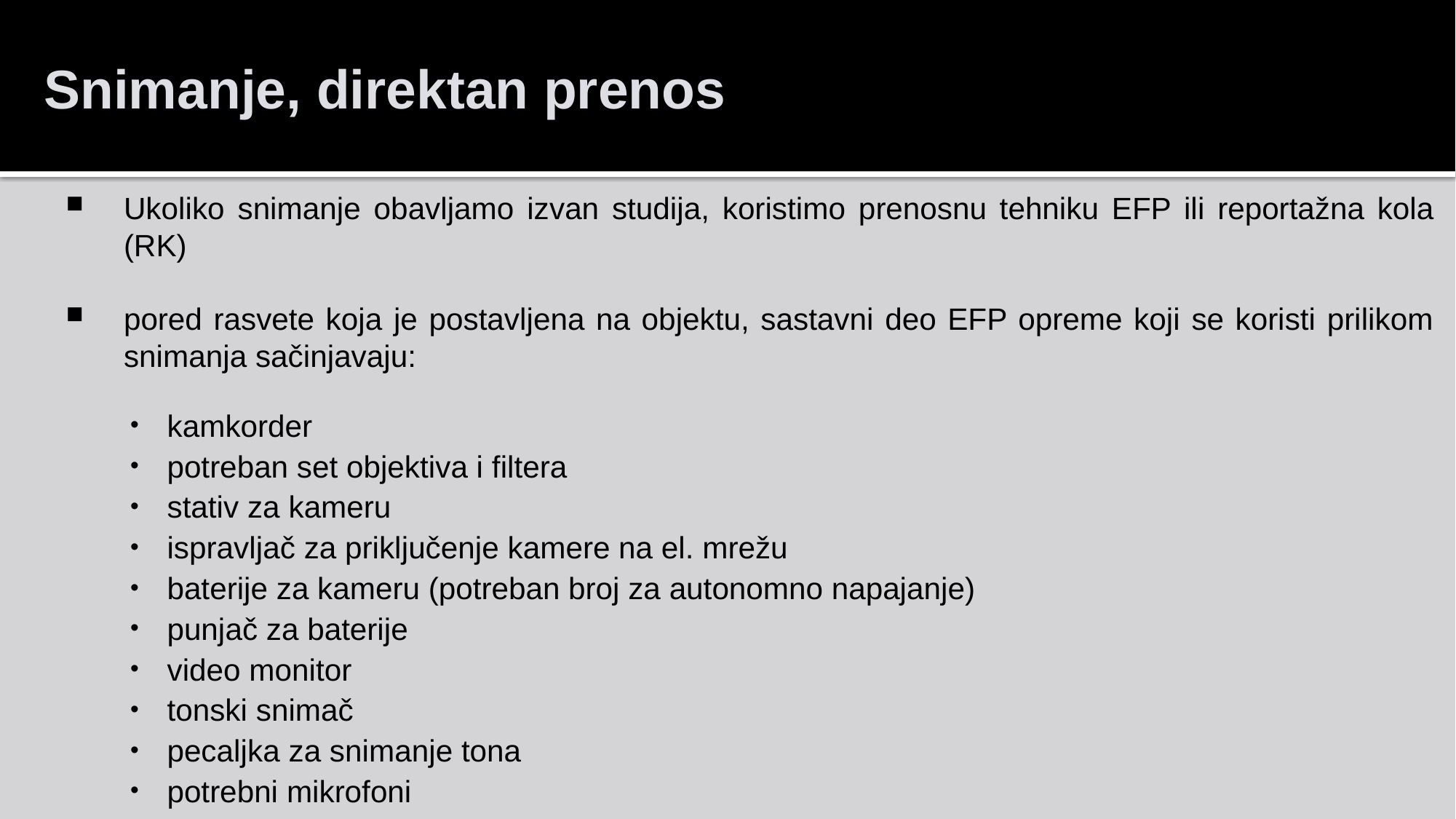

Snimanje, direktan prenos

Ukoliko snimanje obavljamo izvan studija, koristimo prenosnu tehniku EFP ili reportažna kola (RK)

pored rasvete koja je postavljena na objektu, sastavni deo EFP opreme koji se koristi prilikom snimanja sačinjavaju:

kamkorder
potreban set objektiva i filtera
stativ za kameru
ispravljač za priključenje kamere na el. mrežu
baterije za kameru (potreban broj za autonomno napajanje)
punjač za baterije
video monitor
tonski snimač
pecaljka za snimanje tona
potrebni mikrofoni